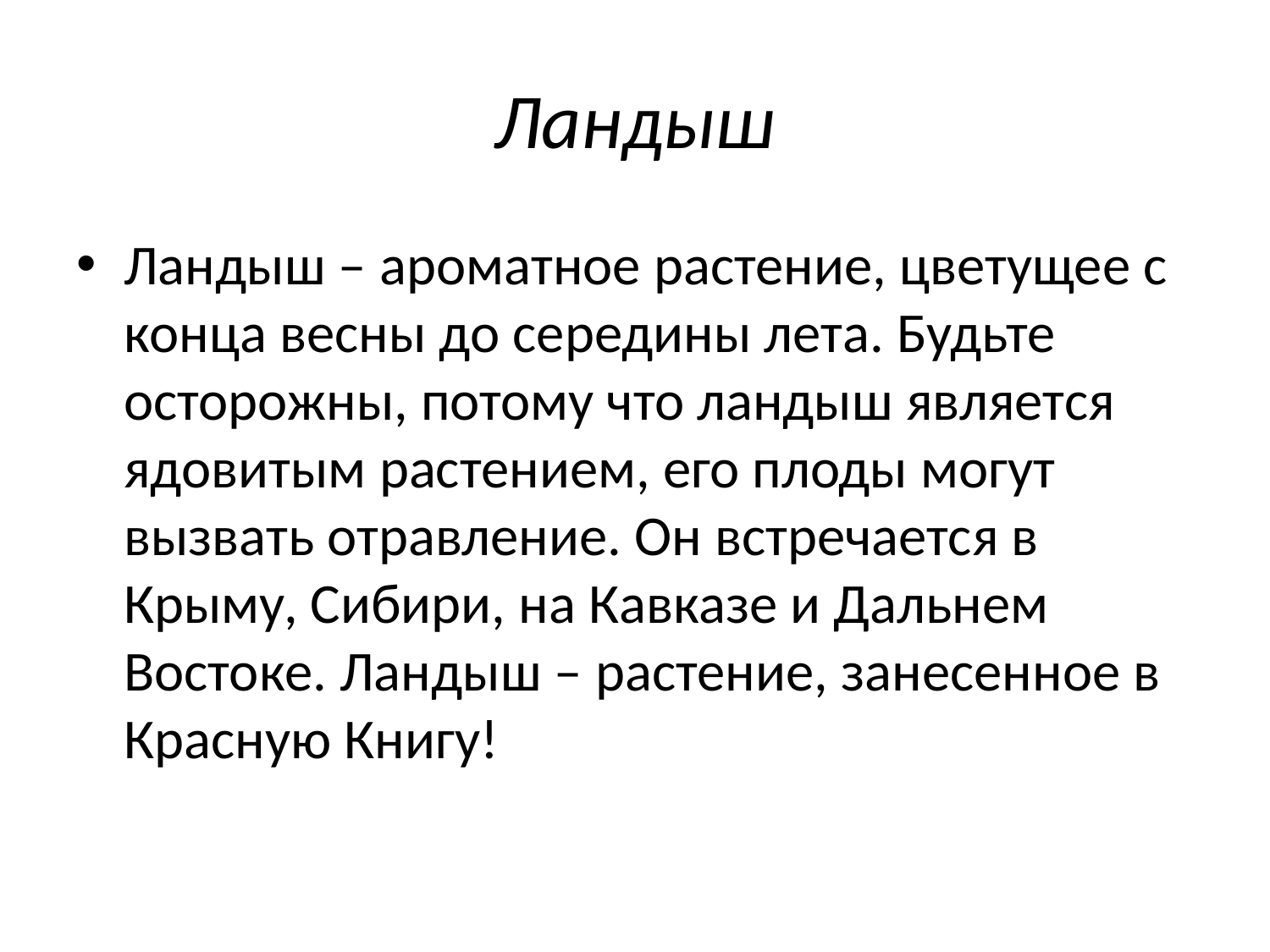

# Ландыш
Ландыш – ароматное растение, цветущее с конца весны до середины лета. Будьте осторожны, потому что ландыш является ядовитым растением, его плоды могут вызвать отравление. Он встречается в Крыму, Сибири, на Кавказе и Дальнем Востоке. Ландыш – растение, занесенное в Красную Книгу!